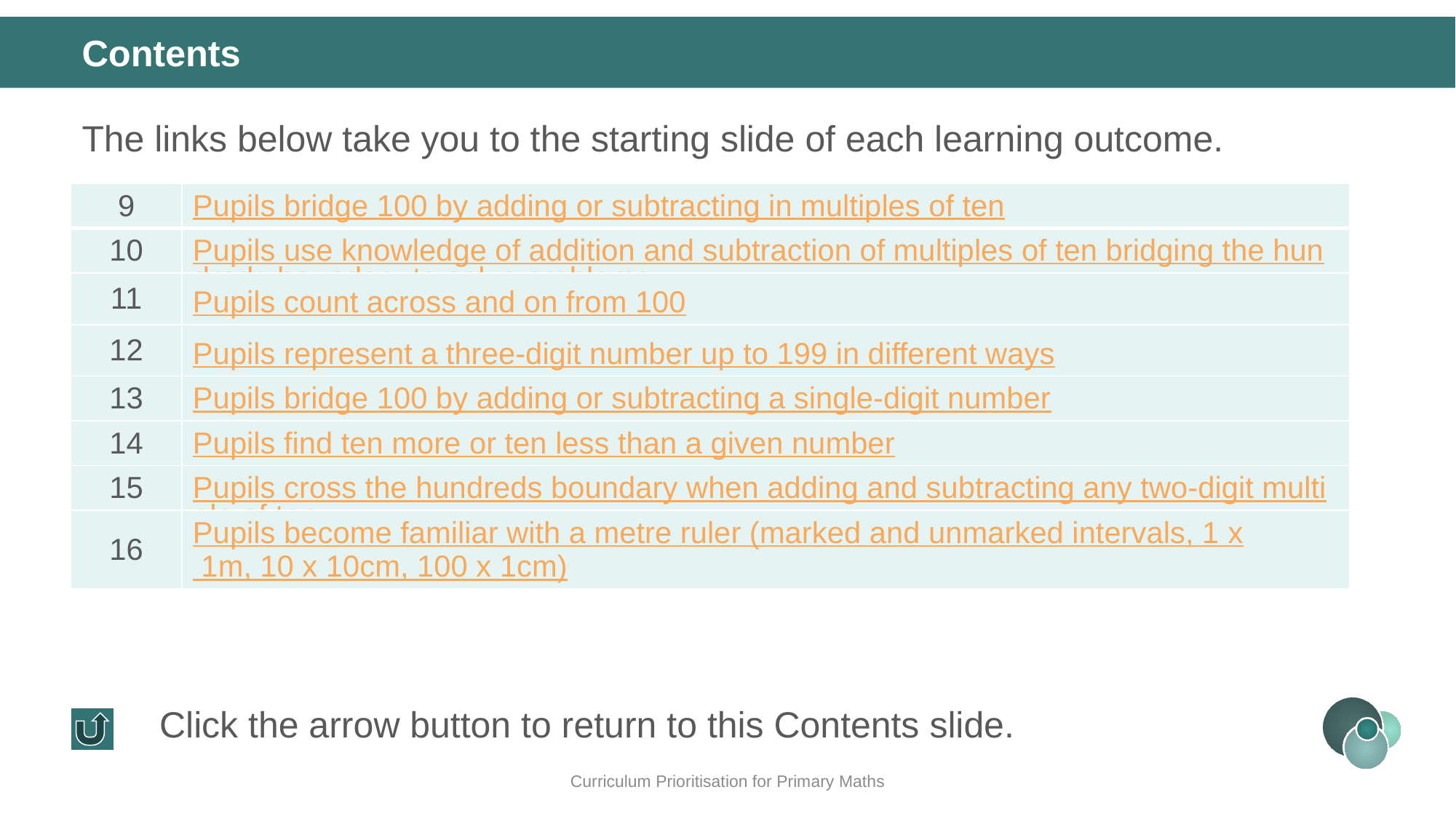

Contents
The links below take you to the starting slide of each learning outcome.
| 9 | Pupils bridge 100 by adding or subtracting in multiples of ten |
| --- | --- |
| 10 | Pupils use knowledge of addition and subtraction of multiples of ten bridging the hundreds boundary to solve problems |
| 11 | Pupils count across and on from 100 |
| 12 | Pupils represent a three-digit number up to 199 in different ways |
| 13 | Pupils bridge 100 by adding or subtracting a single-digit number |
| 14 | Pupils find ten more or ten less than a given number |
| 15 | Pupils cross the hundreds boundary when adding and subtracting any two-digit multiple of ten |
| 16 | Pupils become familiar with a metre ruler (marked and unmarked intervals, 1 x 1m, 10 x 10cm, 100 x 1cm) |
Click the arrow button to return to this Contents slide.

Curriculum Prioritisation for Primary Maths